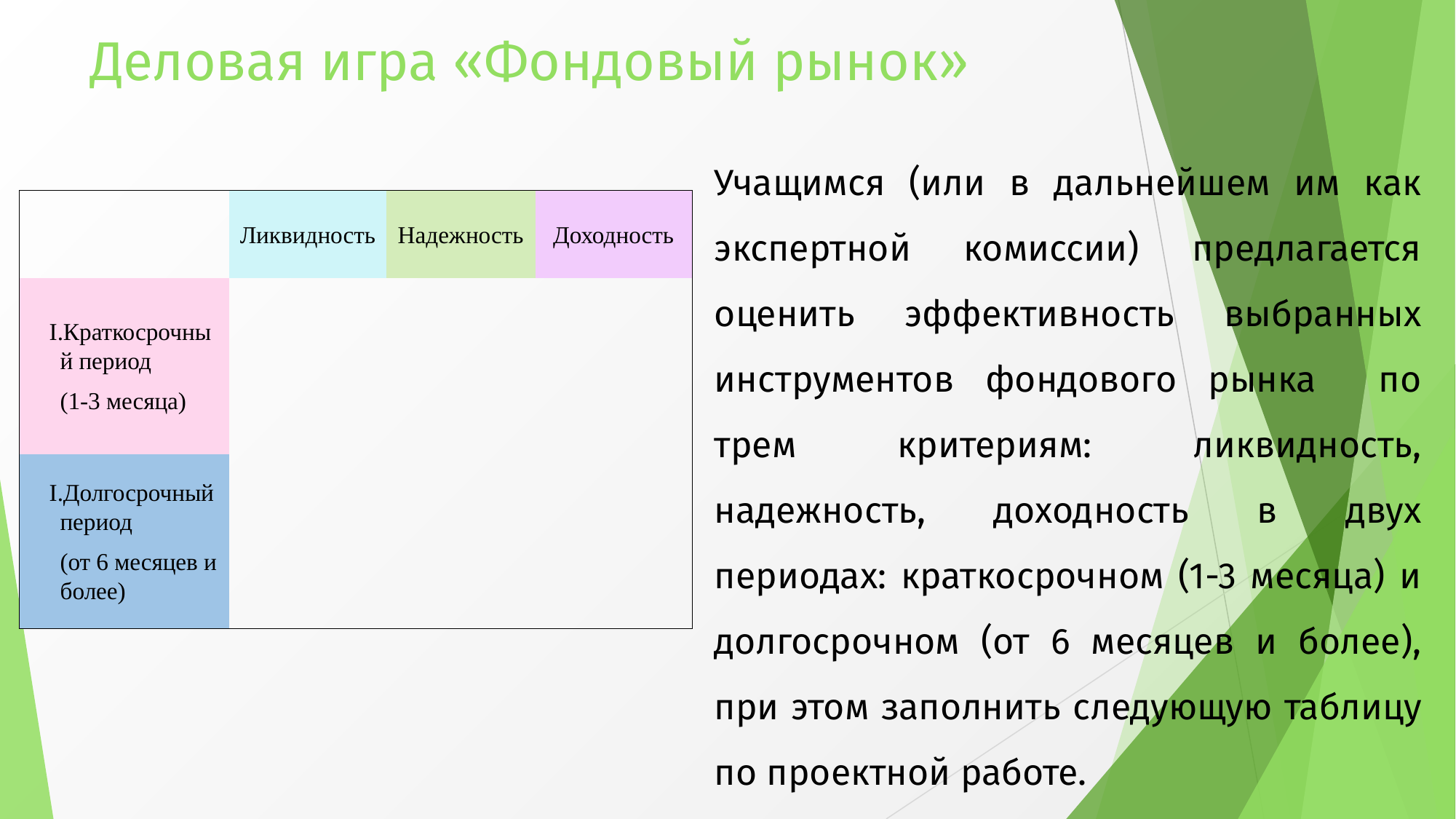

# Деловая игра «Фондовый рынок»
Учащимся (или в дальнейшем им как экспертной комиссии) предлагается оценить эффективность выбранных инструментов фондового рынка  по трем критериям: ликвидность, надежность, доходность в двух периодах: краткосрочном (1-3 месяца) и долгосрочном (от 6 месяцев и более), при этом заполнить следующую таблицу по проектной работе.

|  | Ликвидность | Надежность | Доходность |
| --- | --- | --- | --- |
| Краткосрочный период (1-3 месяца) |  |  |  |
| Долгосрочный период (от 6 месяцев и более) |  |  |  |